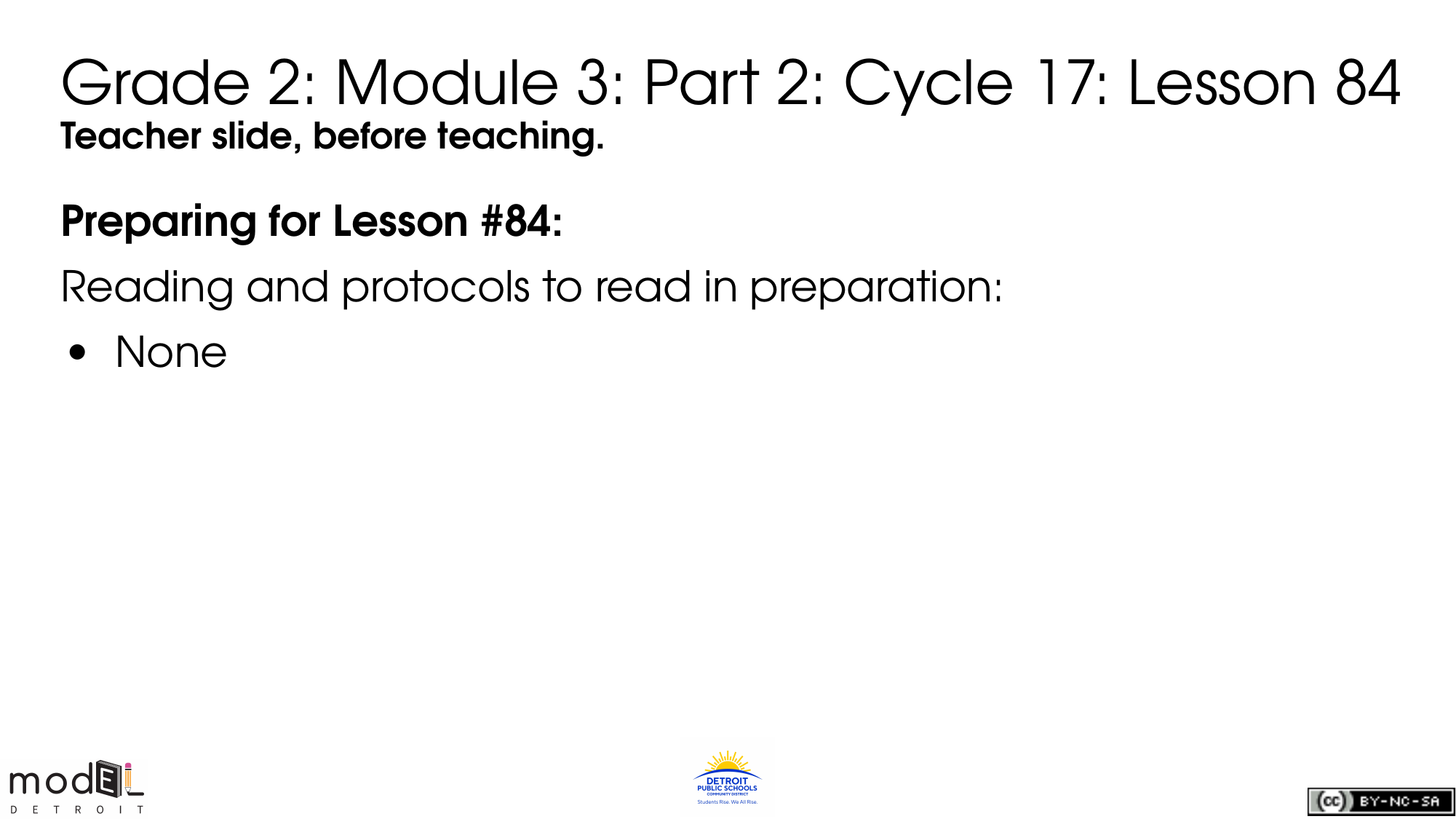

# Grade 2: Module 3: Part 2: Cycle 17: Lesson 84
Teacher slide, before teaching.
Preparing for Lesson #84:
Reading and protocols to read in preparation:
None